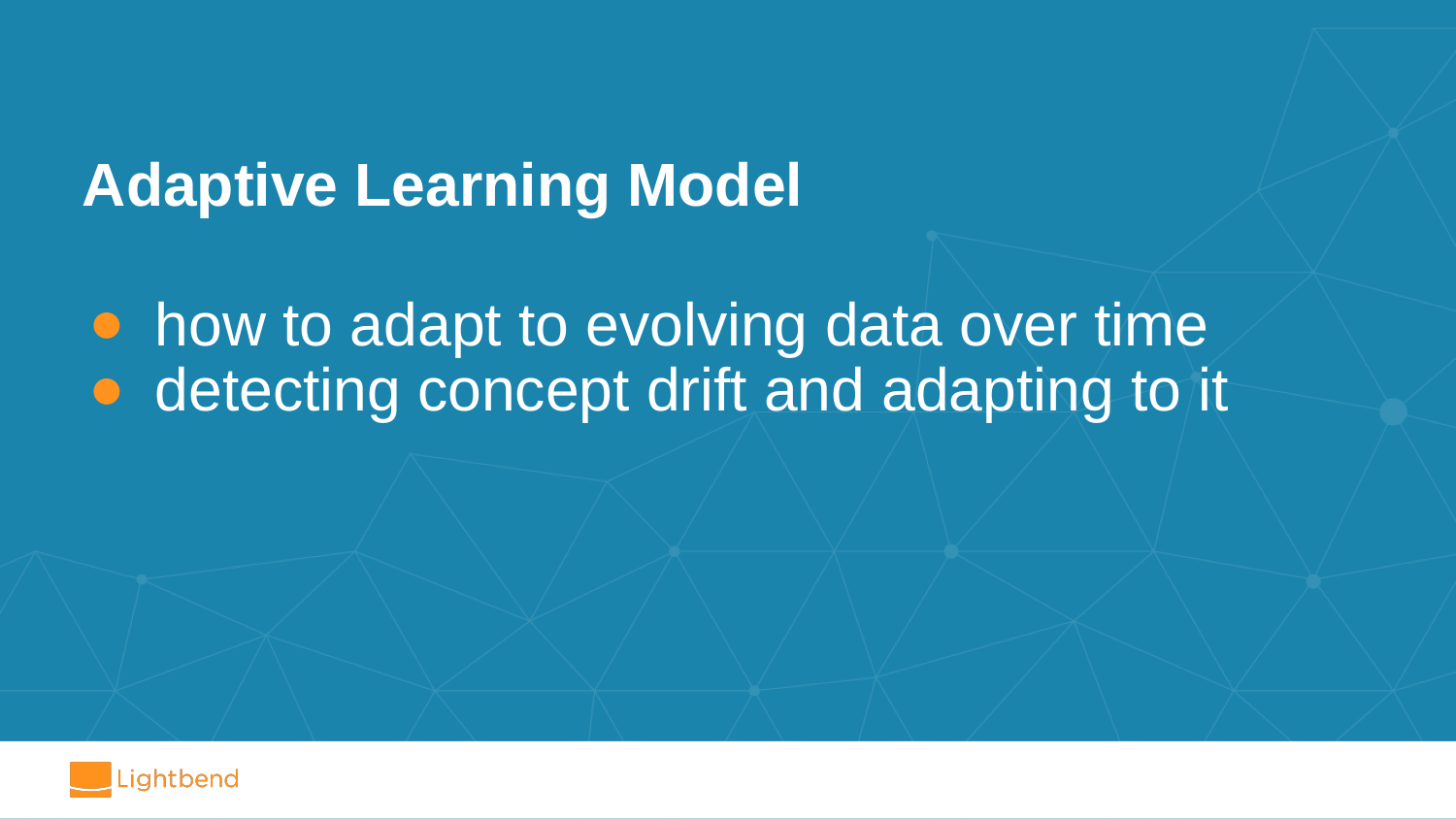

# Adaptive Learning Model
how to adapt to evolving data over time
detecting concept drift and adapting to it